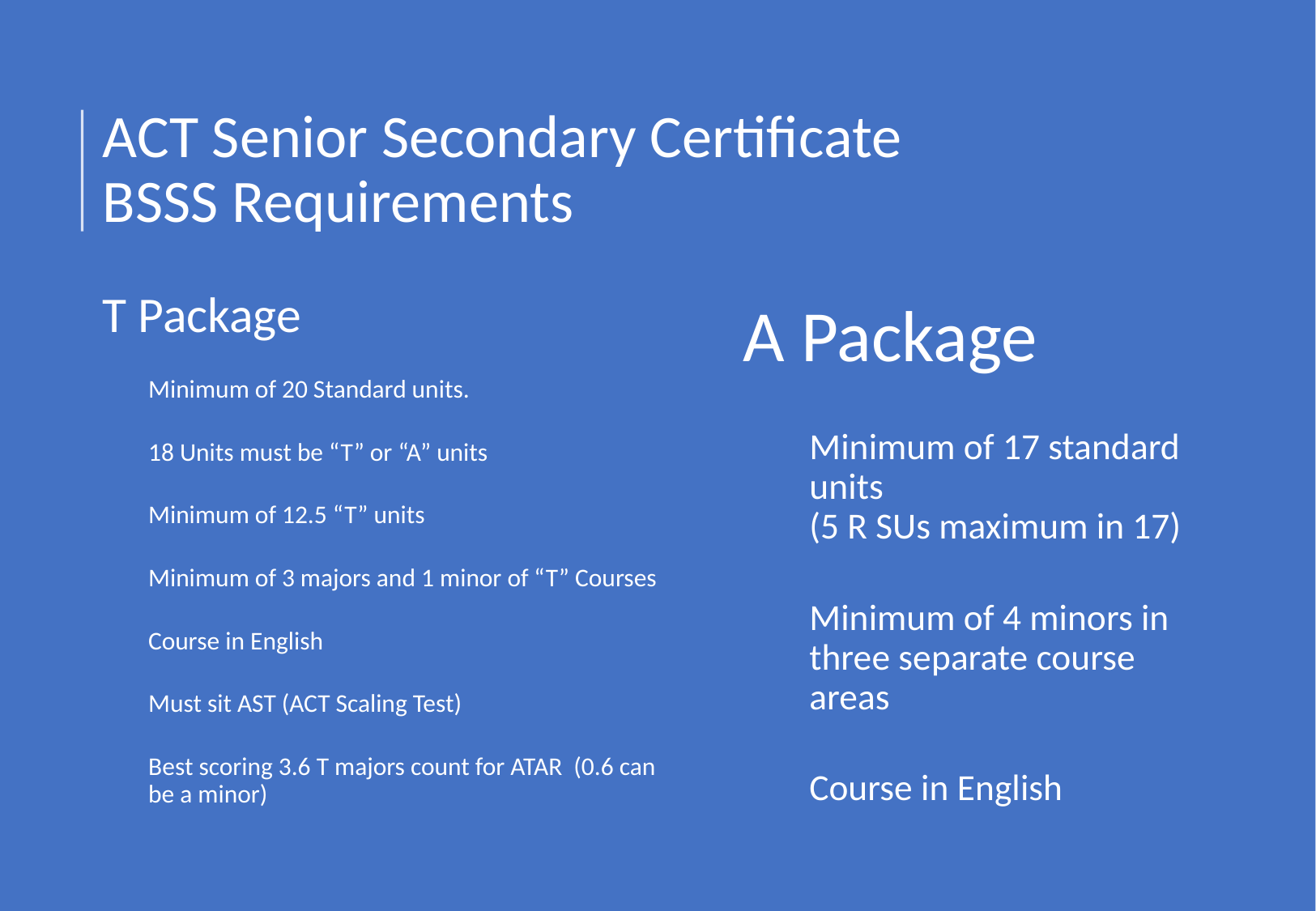

# ACT Senior Secondary Certificate BSSS Requirements
T Package

Minimum of 20 Standard units.

18 Units must be “T” or “A” units

Minimum of 12.5 “T” units

Minimum of 3 majors and 1 minor of “T” Courses

Course in English

Must sit AST (ACT Scaling Test)

Best scoring 3.6 T majors count for ATAR  (0.6 can be a minor)
A Package

Minimum of 17 standard units
(5 R SUs maximum in 17)

Minimum of 4 minors in three separate course areas

Course in English